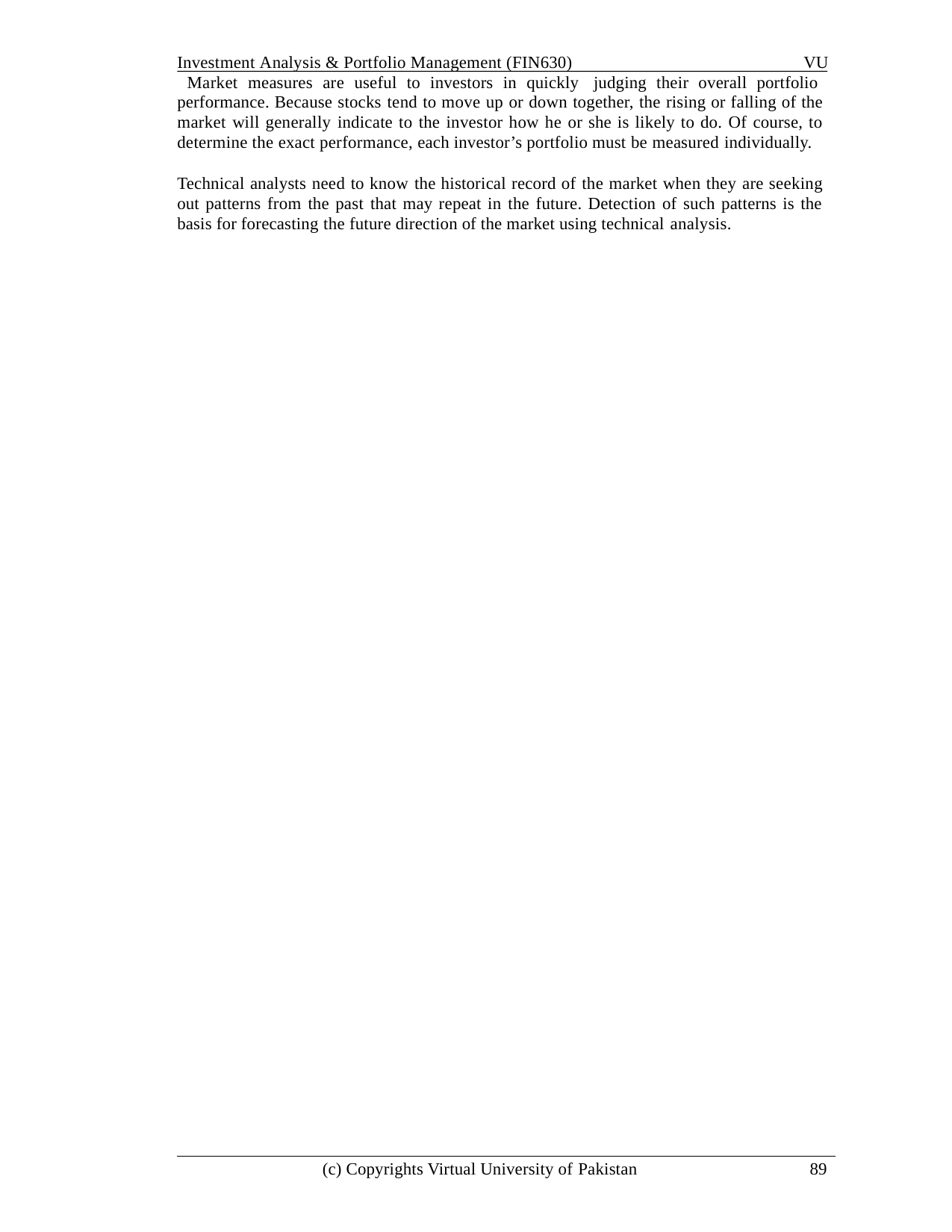

Investment Analysis & Portfolio Management (FIN630)	VU  Market measures are useful to investors in quickly judging their overall portfolio  performance. Because stocks tend to move up or down together, the rising or falling of the  market will generally indicate to the investor how he or she is likely to do. Of course, to  determine the exact performance, each investor’s portfolio must be measured individually.

Technical analysts need to know the historical record of the market when they are seeking  out patterns from the past that may repeat in the future. Detection of such patterns is the  basis for forecasting the future direction of the market using technical analysis.

(c) Copyrights Virtual University of Pakistan
89